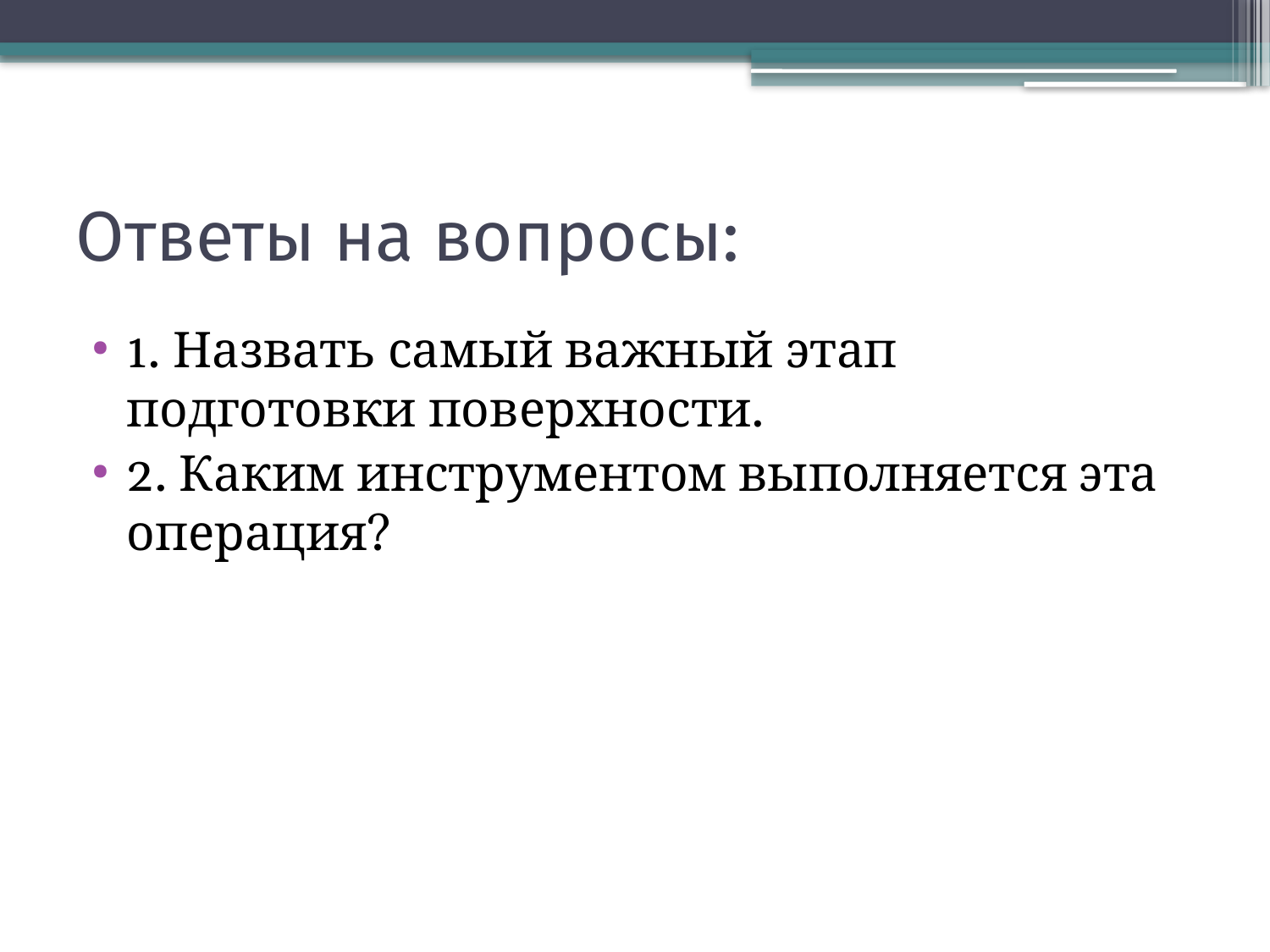

# Ответы на вопросы:
1. Назвать самый важный этап подготовки поверхности.
2. Каким инструментом выполняется эта операция?